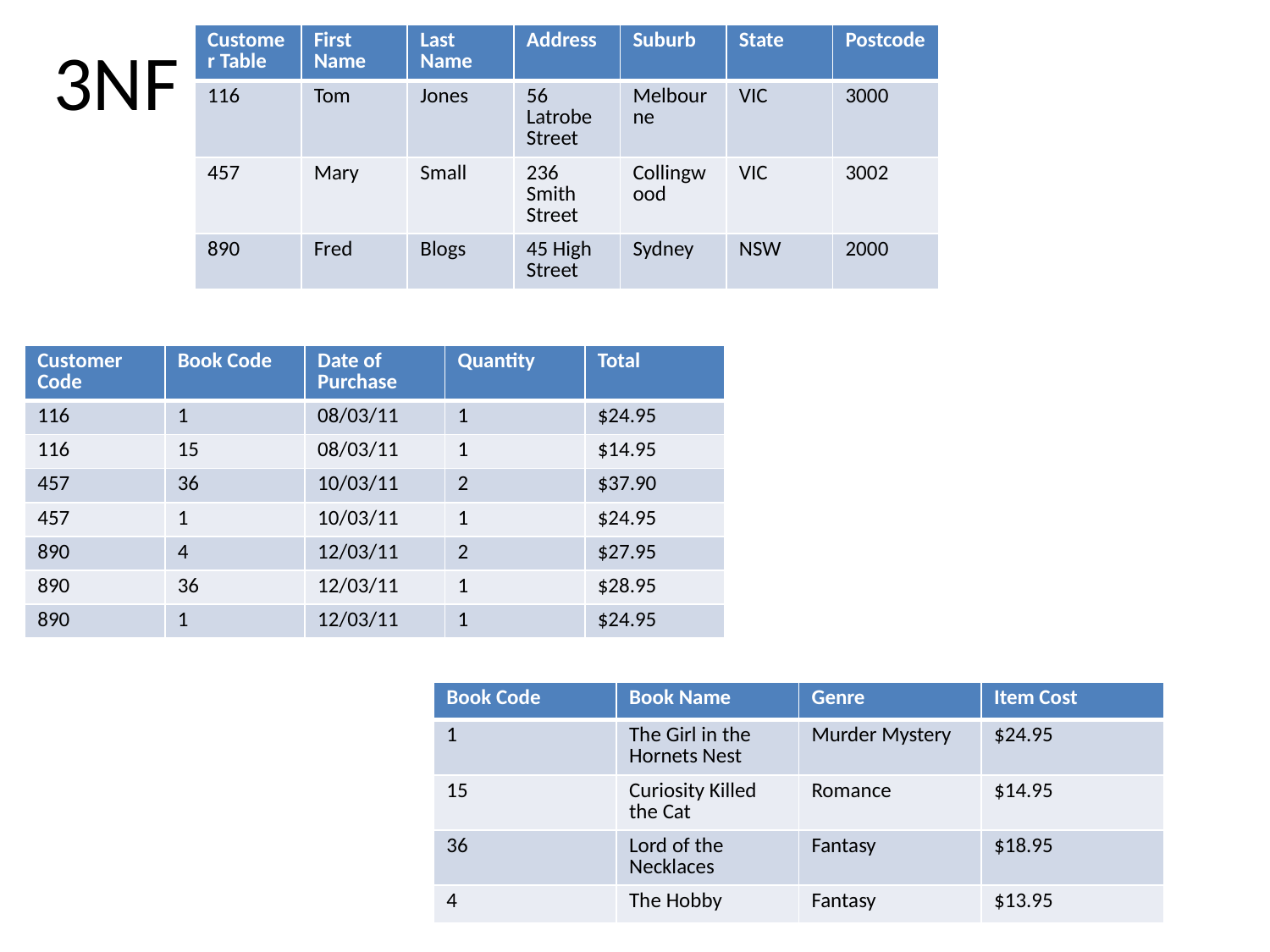

# 3NF
| Customer Table | First Name | Last Name | Address | Suburb | State | Postcode |
| --- | --- | --- | --- | --- | --- | --- |
| 116 | Tom | Jones | 56 Latrobe Street | Melbourne | VIC | 3000 |
| 457 | Mary | Small | 236 Smith Street | Collingwood | VIC | 3002 |
| 890 | Fred | Blogs | 45 High Street | Sydney | NSW | 2000 |
| Customer Code | Book Code | Date of Purchase | Quantity | Total |
| --- | --- | --- | --- | --- |
| 116 | 1 | 08/03/11 | 1 | $24.95 |
| 116 | 15 | 08/03/11 | 1 | $14.95 |
| 457 | 36 | 10/03/11 | 2 | $37.90 |
| 457 | 1 | 10/03/11 | 1 | $24.95 |
| 890 | 4 | 12/03/11 | 2 | $27.95 |
| 890 | 36 | 12/03/11 | 1 | $28.95 |
| 890 | 1 | 12/03/11 | 1 | $24.95 |
| Book Code | Book Name | Genre | Item Cost |
| --- | --- | --- | --- |
| 1 | The Girl in the Hornets Nest | Murder Mystery | $24.95 |
| 15 | Curiosity Killed the Cat | Romance | $14.95 |
| 36 | Lord of the Necklaces | Fantasy | $18.95 |
| 4 | The Hobby | Fantasy | $13.95 |
Nicole Mula-Harris